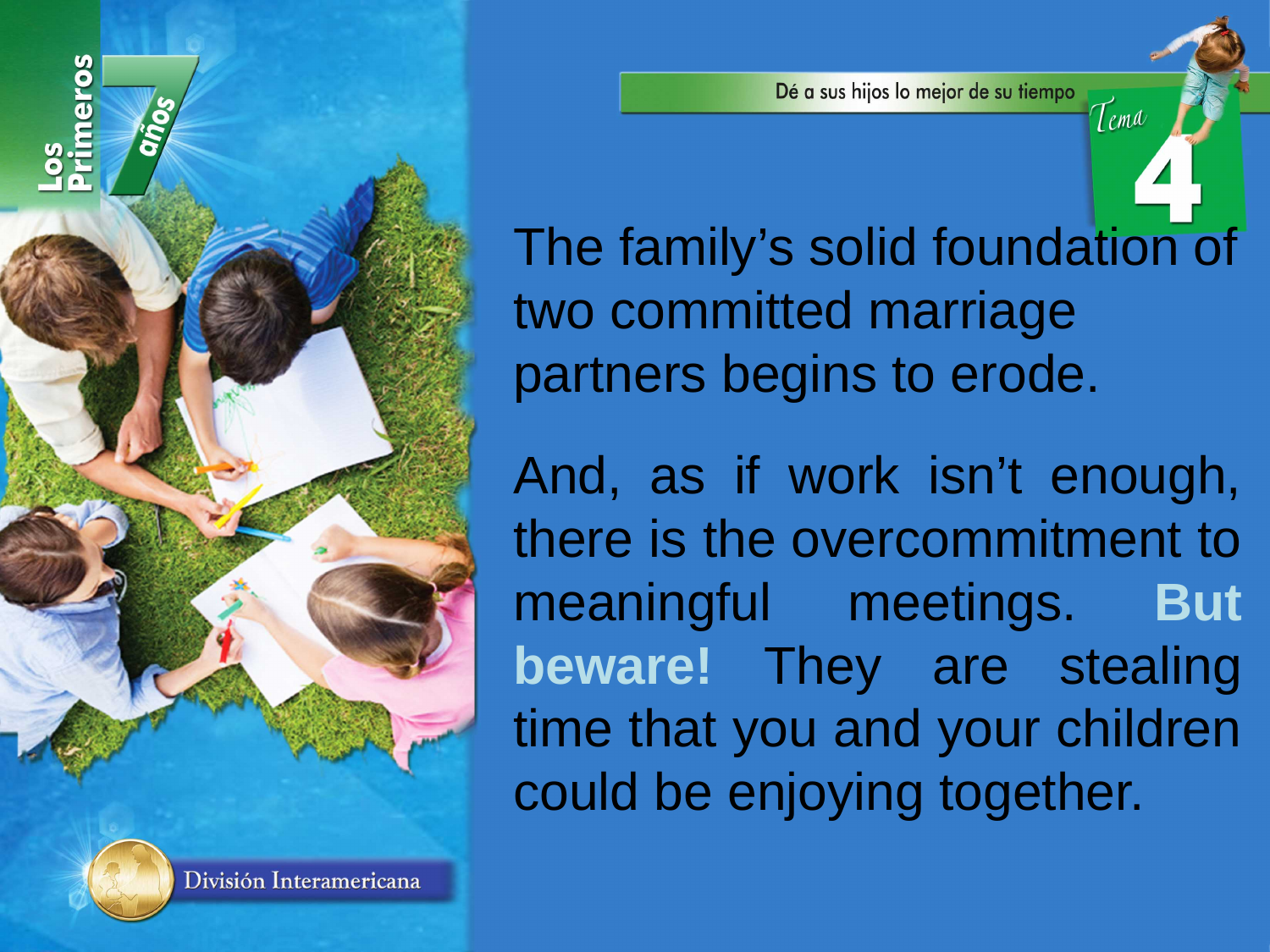

The family’s solid foundation of two committed marriage partners begins to erode.

And, as if work isn’t enough, there is the overcommitment to meaningful meetings. But beware! They are stealing time that you and your children could be enjoying together.